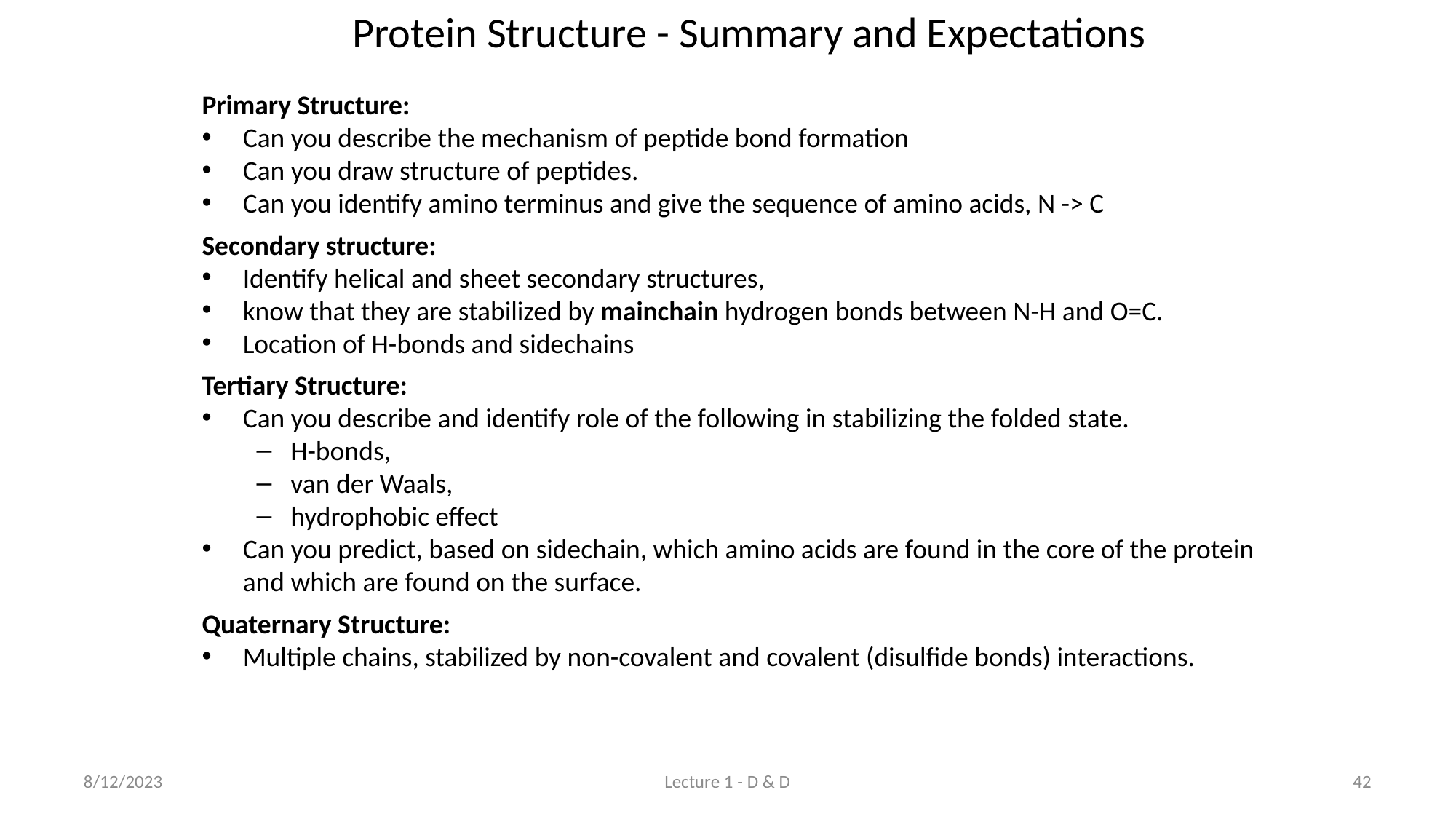

Protein Structure - Summary and Expectations
Primary Structure:
Can you describe the mechanism of peptide bond formation
Can you draw structure of peptides.
Can you identify amino terminus and give the sequence of amino acids, N -> C
Secondary structure:
Identify helical and sheet secondary structures,
know that they are stabilized by mainchain hydrogen bonds between N-H and O=C.
Location of H-bonds and sidechains
Tertiary Structure:
Can you describe and identify role of the following in stabilizing the folded state.
H-bonds,
van der Waals,
hydrophobic effect
Can you predict, based on sidechain, which amino acids are found in the core of the protein and which are found on the surface.
Quaternary Structure:
Multiple chains, stabilized by non-covalent and covalent (disulfide bonds) interactions.
8/12/2023
Lecture 1 - D & D
42